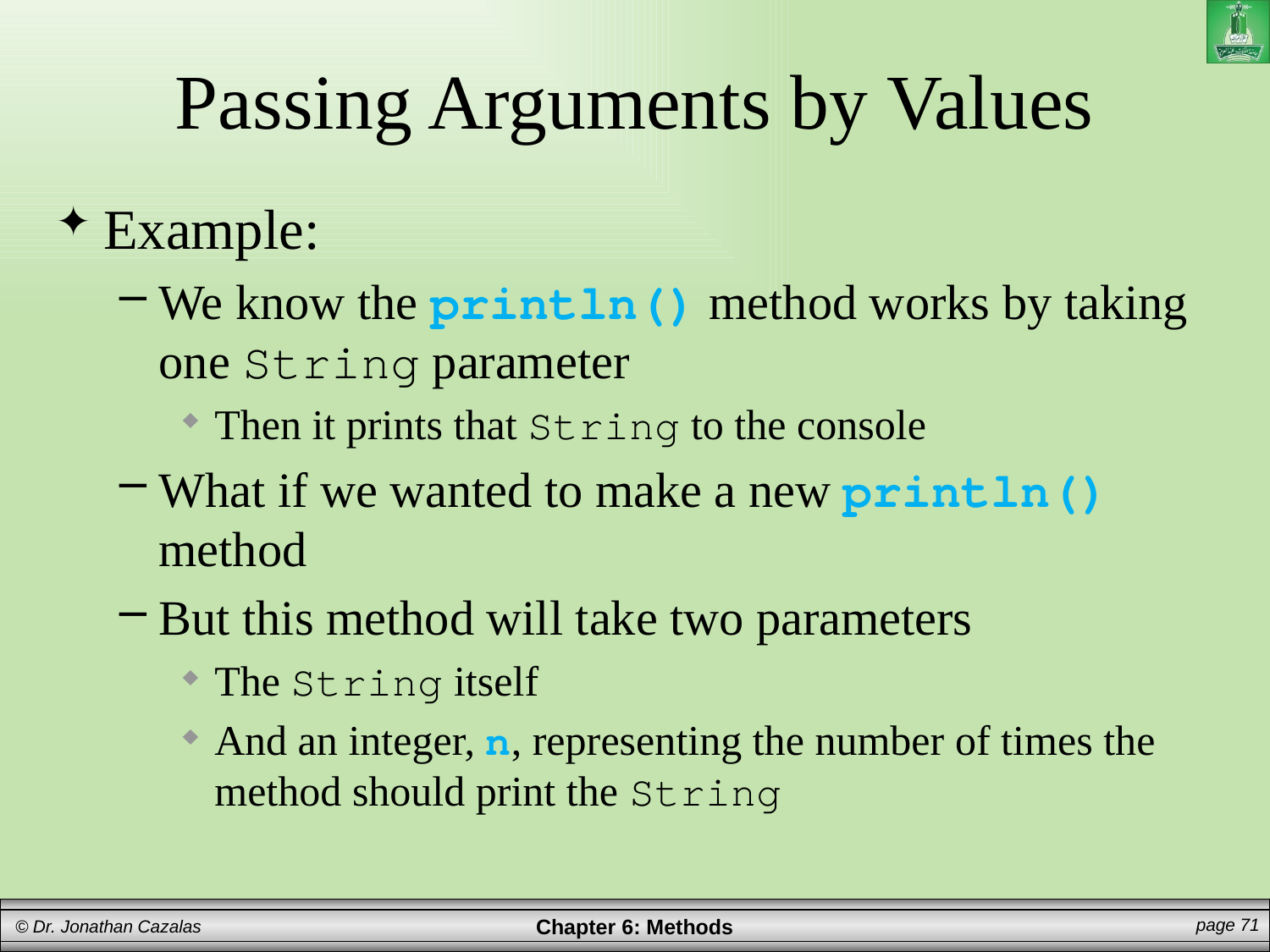

# Passing Arguments by Values
Example:
We know the println() method works by taking one String parameter
Then it prints that String to the console
What if we wanted to make a new println() method
But this method will take two parameters
The String itself
And an integer, n, representing the number of times the method should print the String